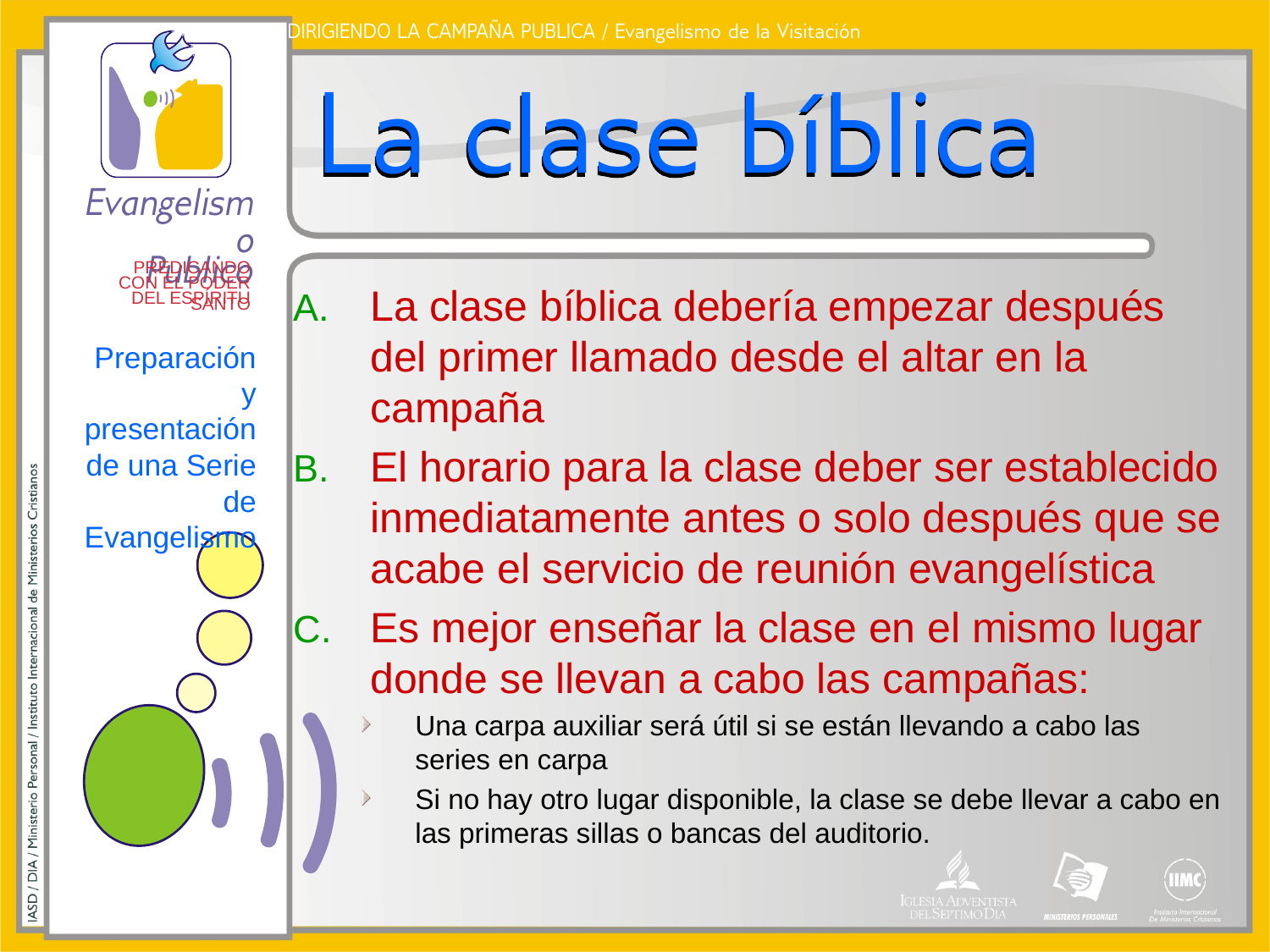

DIRIGIENDO LA CAMPAÑA PUBLICA / Evangelismo de la Visitación
# La clase bíblica
La clase bíblica debería empezar después del primer llamado desde el altar en la campaña
El horario para la clase deber ser establecido inmediatamente antes o solo después que se acabe el servicio de reunión evangelística
Es mejor enseñar la clase en el mismo lugar donde se llevan a cabo las campañas:
Una carpa auxiliar será útil si se están llevando a cabo las series en carpa
Si no hay otro lugar disponible, la clase se debe llevar a cabo en las primeras sillas o bancas del auditorio.